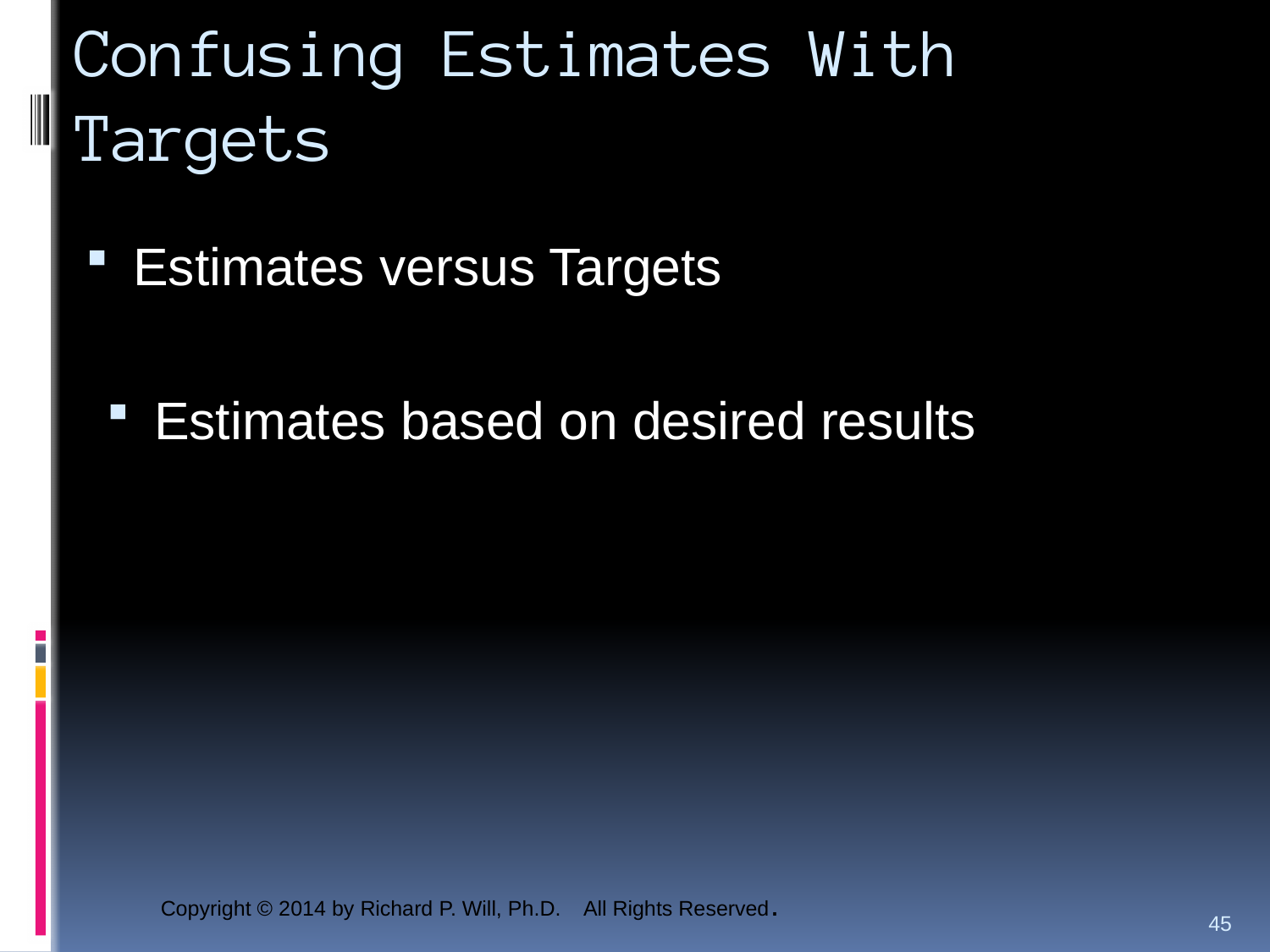

# Confusing Estimates With Targets

Estimates versus Targets

Estimates based on desired results

45